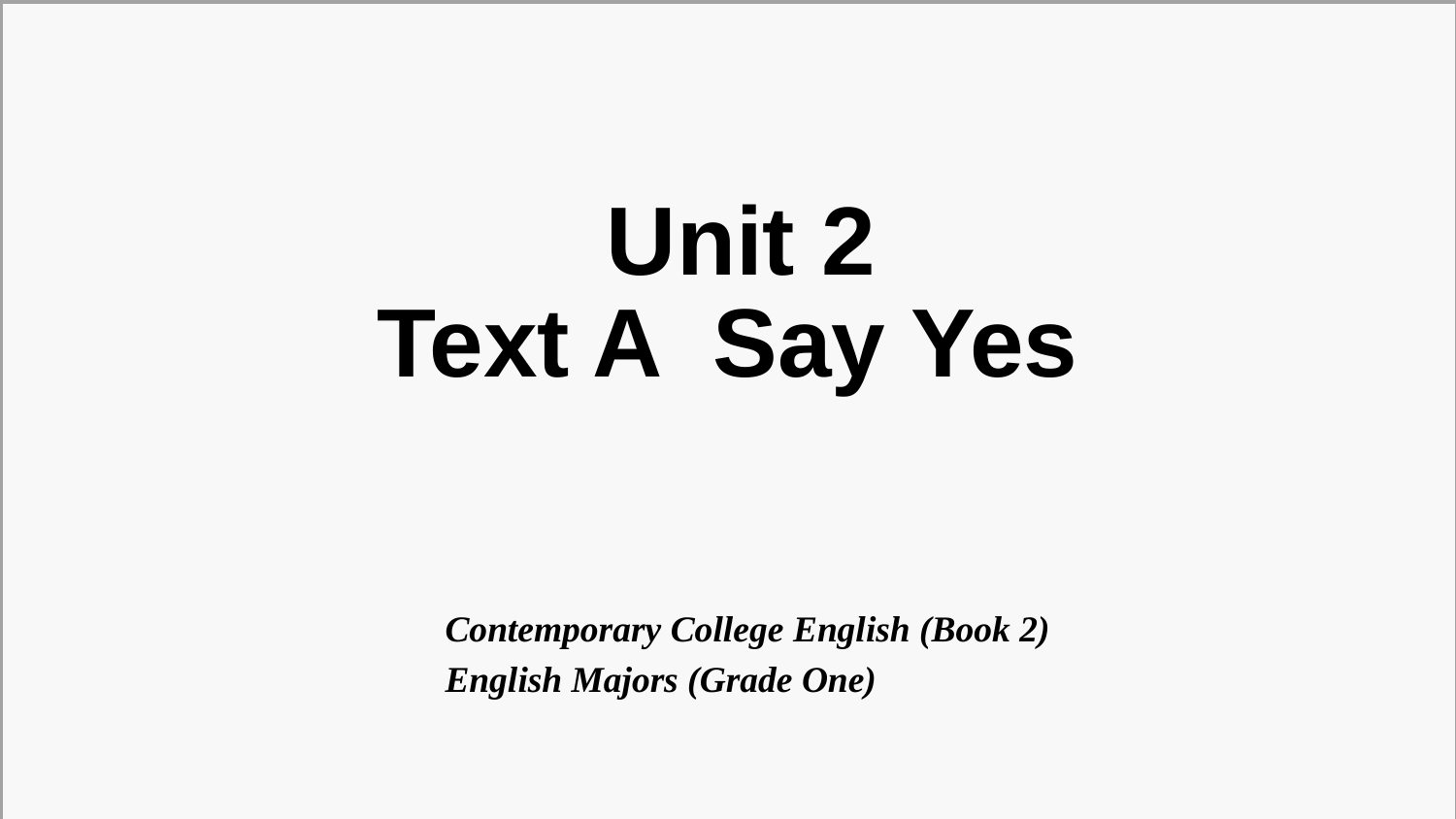

Unit 2
Text A  Say Yes
Contemporary College English (Book 2)
English Majors (Grade One)